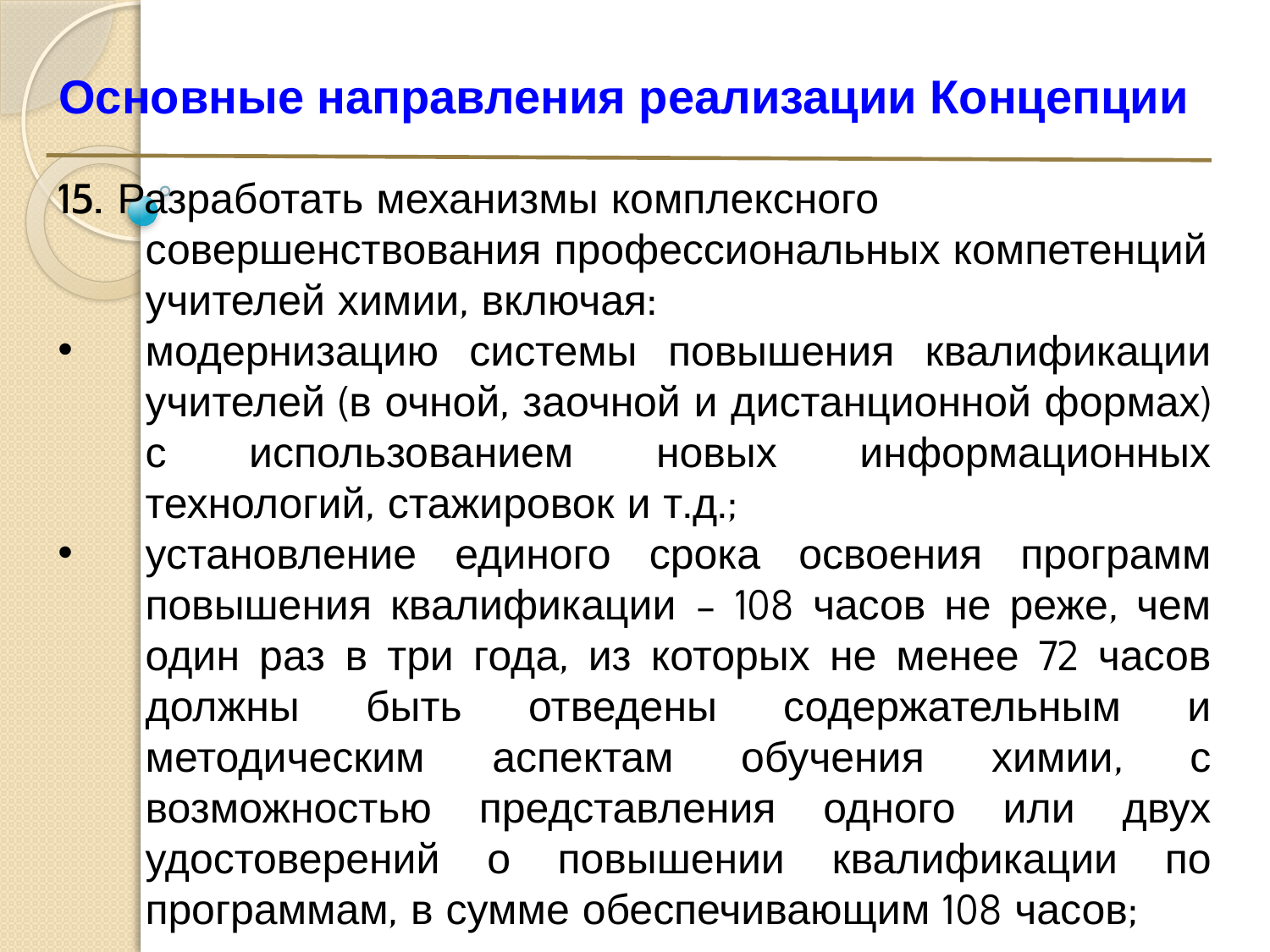

# Основные направления реализации Концепции

15. Разработать механизмы комплексного совершенствования профессиональных компетенций учителей химии, включая:
модернизацию системы повышения квалификации учителей (в очной, заочной и дистанционной формах) с использованием новых информационных технологий, стажировок и т.д.;
установление единого срока освоения программ повышения квалификации – 108 часов не реже, чем один раз в три года, из которых не менее 72 часов должны быть отведены содержательным и методическим аспектам обучения химии, с возможностью представления одного или двух удостоверений о повышении квалификации по программам, в сумме обеспечивающим 108 часов;